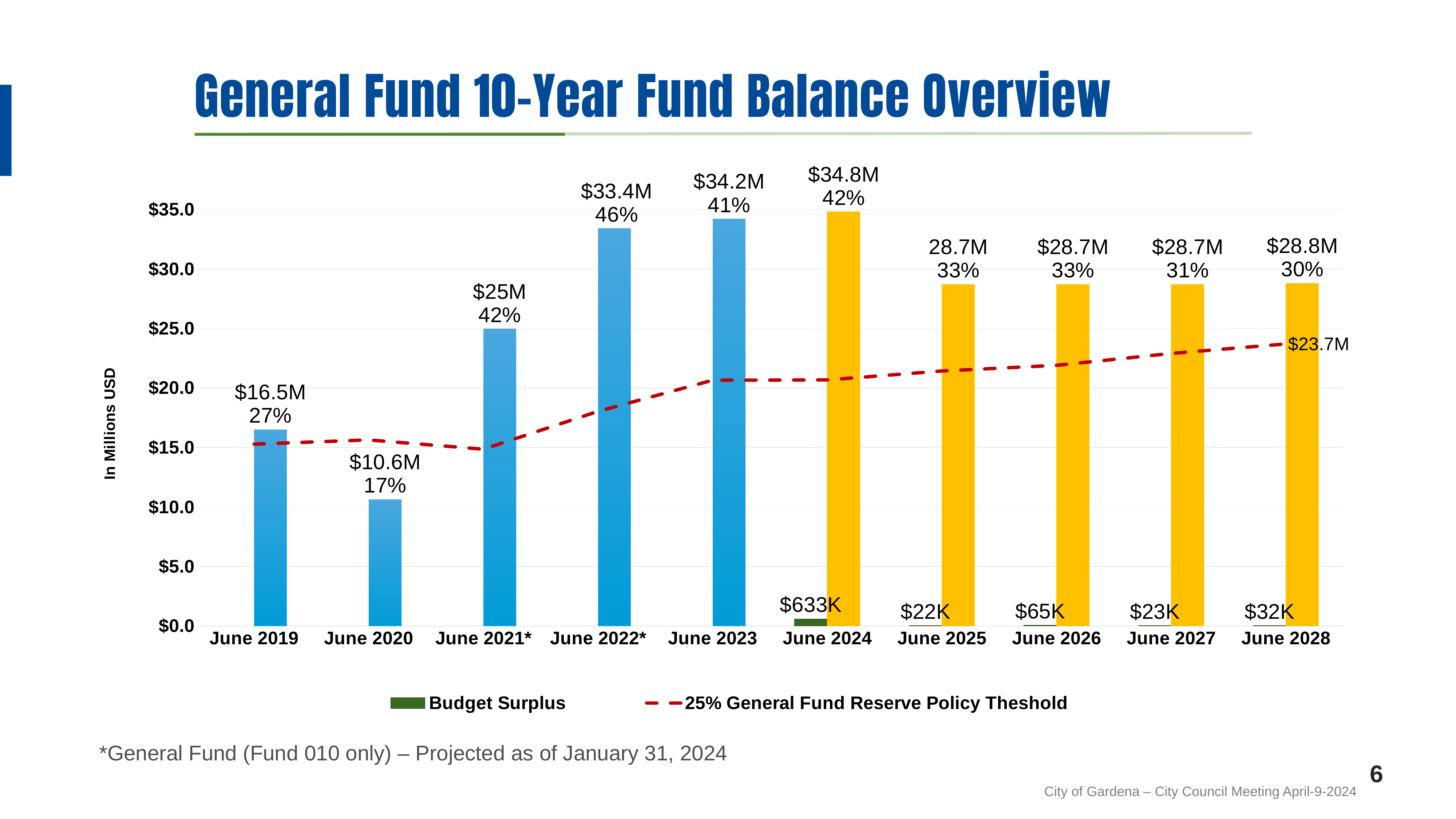

General Fund 10-Year Fund Balance Overview

### Chart: Title

| Category | Budget Surplus | Fund Balance | 25% General Fund Reserve Policy Theshold |
|---|---|---|---|
| June 2019 | None | 16.5 | 15.277777777777777 |
| June 2020 | None | 10.63 | 15.632352941176471 |
| June 2021* | None | 24.95 | 14.851190476190476 |
| June 2022* | None | 33.4 | 18.0335 |
| June 2023 | None | 34.2 | 20.65 |
| June 2024 | 0.6 | 34.8 | 20.675 |
| June 2025 | 0.02 | 28.7 | 21.425 |
| June 2026 | 0.06 | 28.7 | 21.9 |
| June 2027 | 0.02 | 28.7 | 22.9 |
| June 2028 | 0.03 | 28.8 | 23.7 |
*General Fund (Fund 010 only) – Projected as of January 31, 2024
6
City of Gardena – City Council Meeting April-9-2024